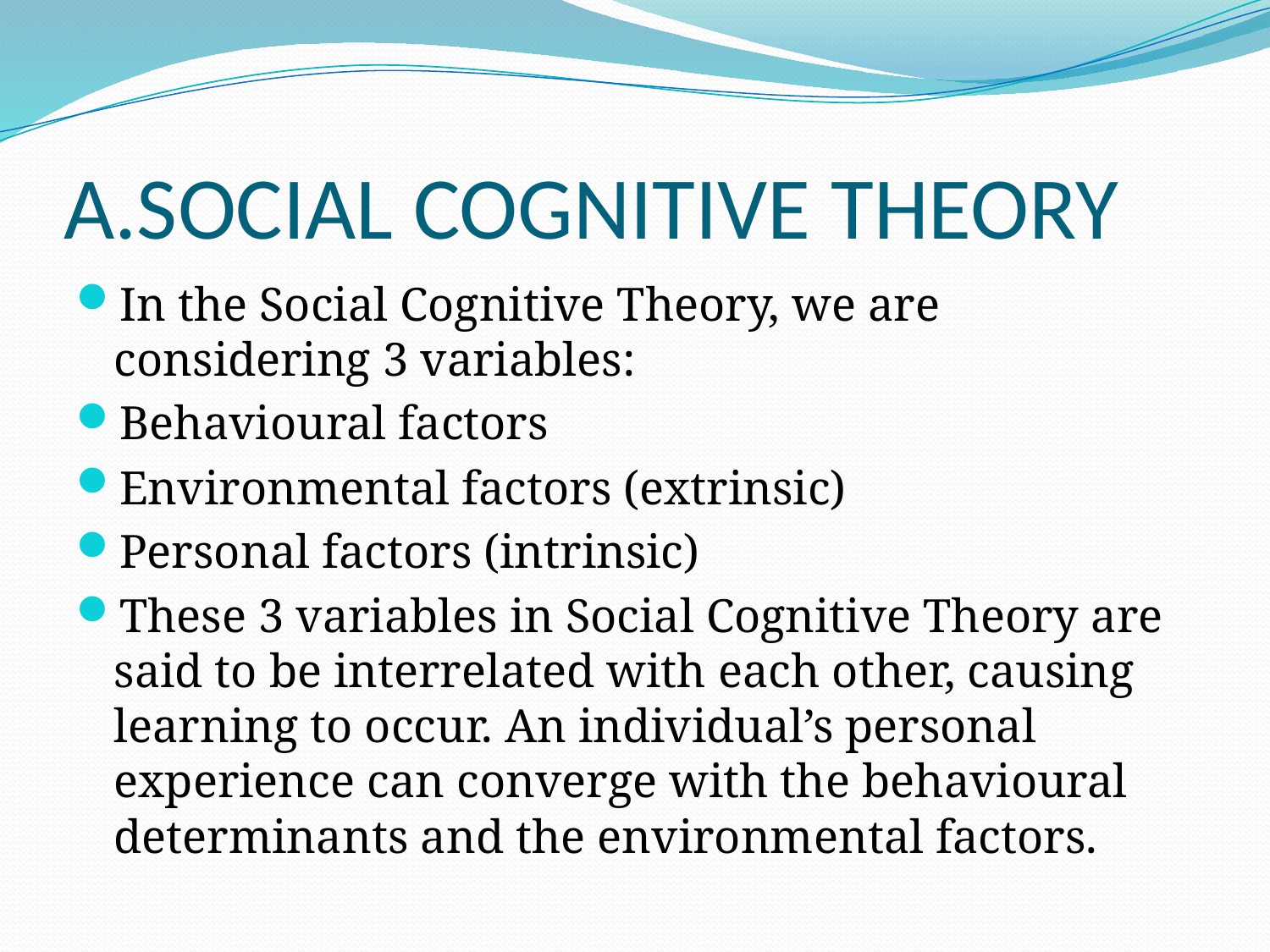

# A.SOCIAL COGNITIVE THEORY
In the Social Cognitive Theory, we are considering 3 variables:
Behavioural factors
Environmental factors (extrinsic)
Personal factors (intrinsic)
These 3 variables in Social Cognitive Theory are said to be interrelated with each other, causing learning to occur. An individual’s personal experience can converge with the behavioural determinants and the environmental factors.